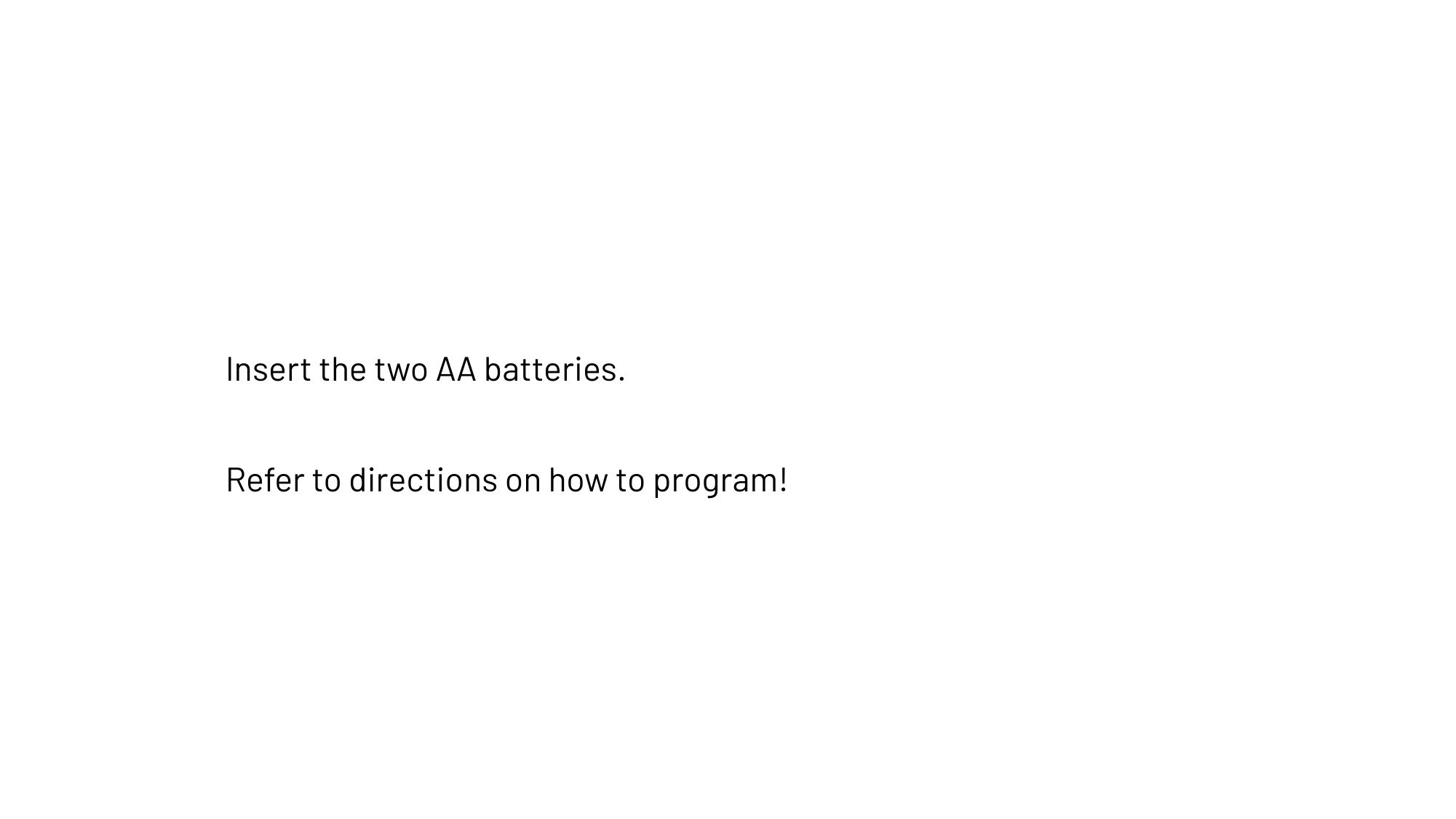

# Insert the two AA batteries. Refer to directions on how to program!